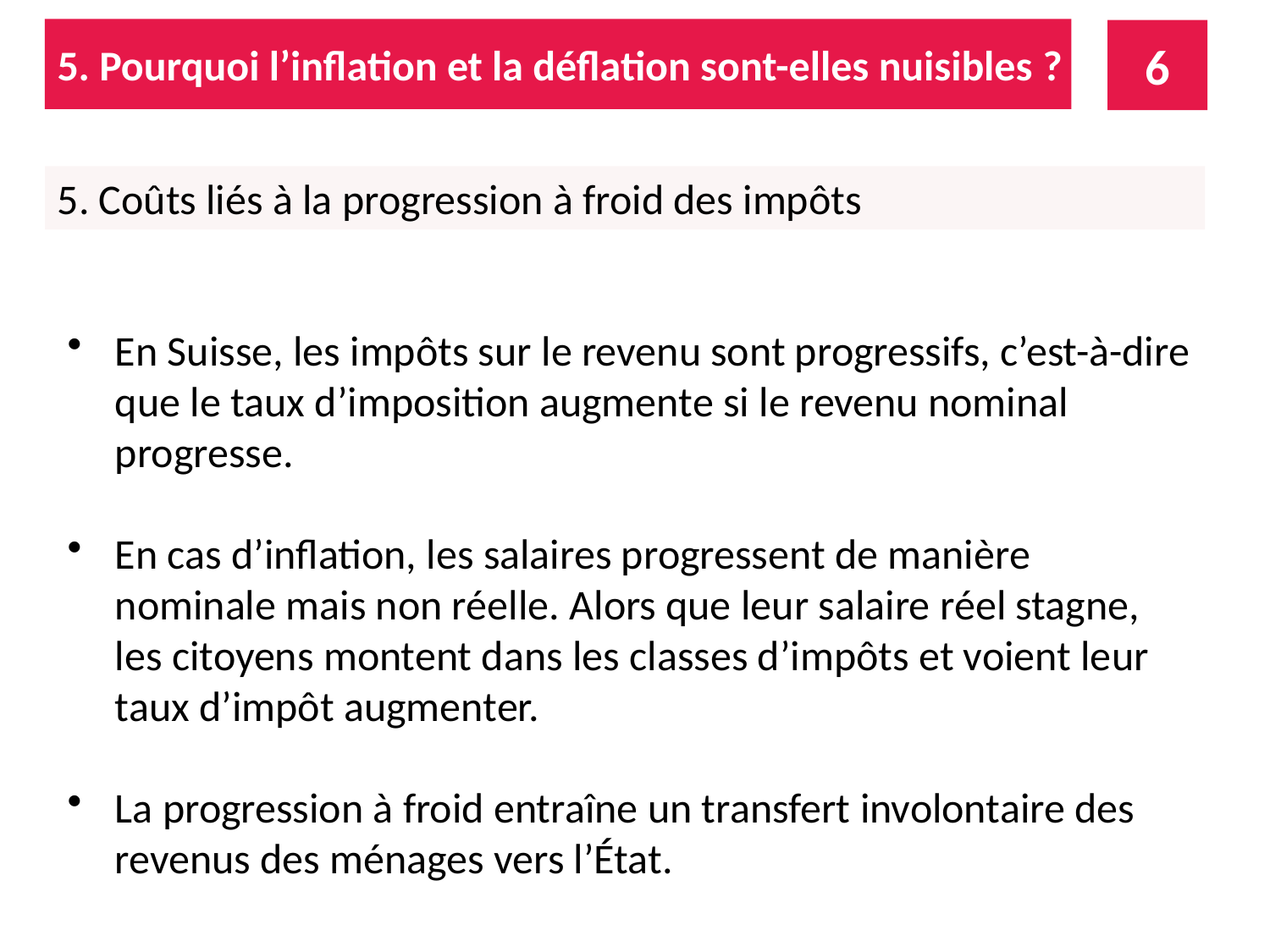

5. Pourquoi l’inflation et la déflation sont-elles nuisibles ?
6

5. Coûts liés à la progression à froid des impôts
En Suisse, les impôts sur le revenu sont progressifs, c’est-à-dire que le taux d’imposition augmente si le revenu nominal progresse.

En cas d’inflation, les salaires progressent de manière nominale mais non réelle. Alors que leur salaire réel stagne, les citoyens montent dans les classes d’impôts et voient leur taux d’impôt augmenter.

La progression à froid entraîne un transfert involontaire des revenus des ménages vers l’État.